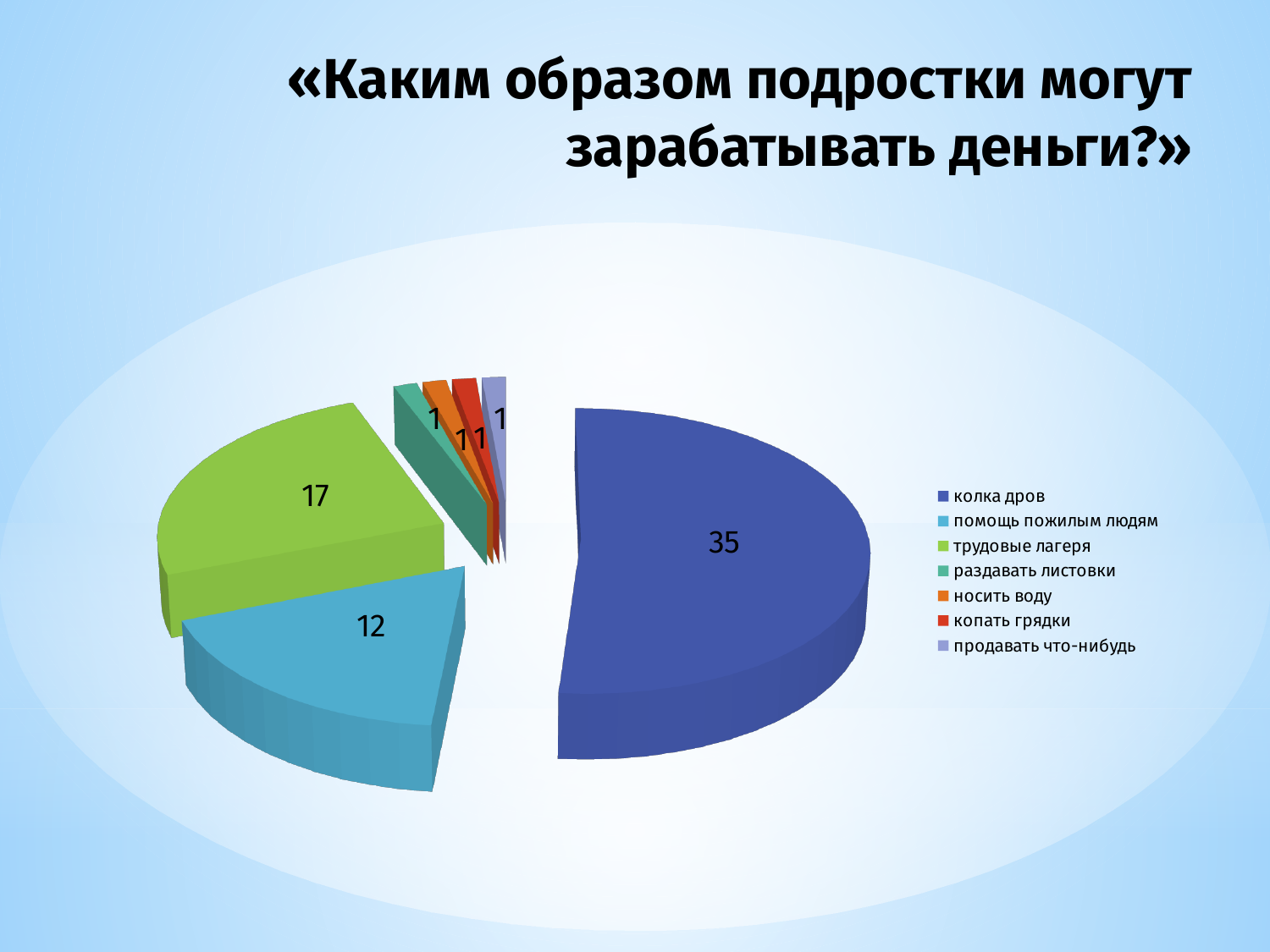

# «Каким образом подростки могут зарабатывать деньги?»

[unsupported chart]